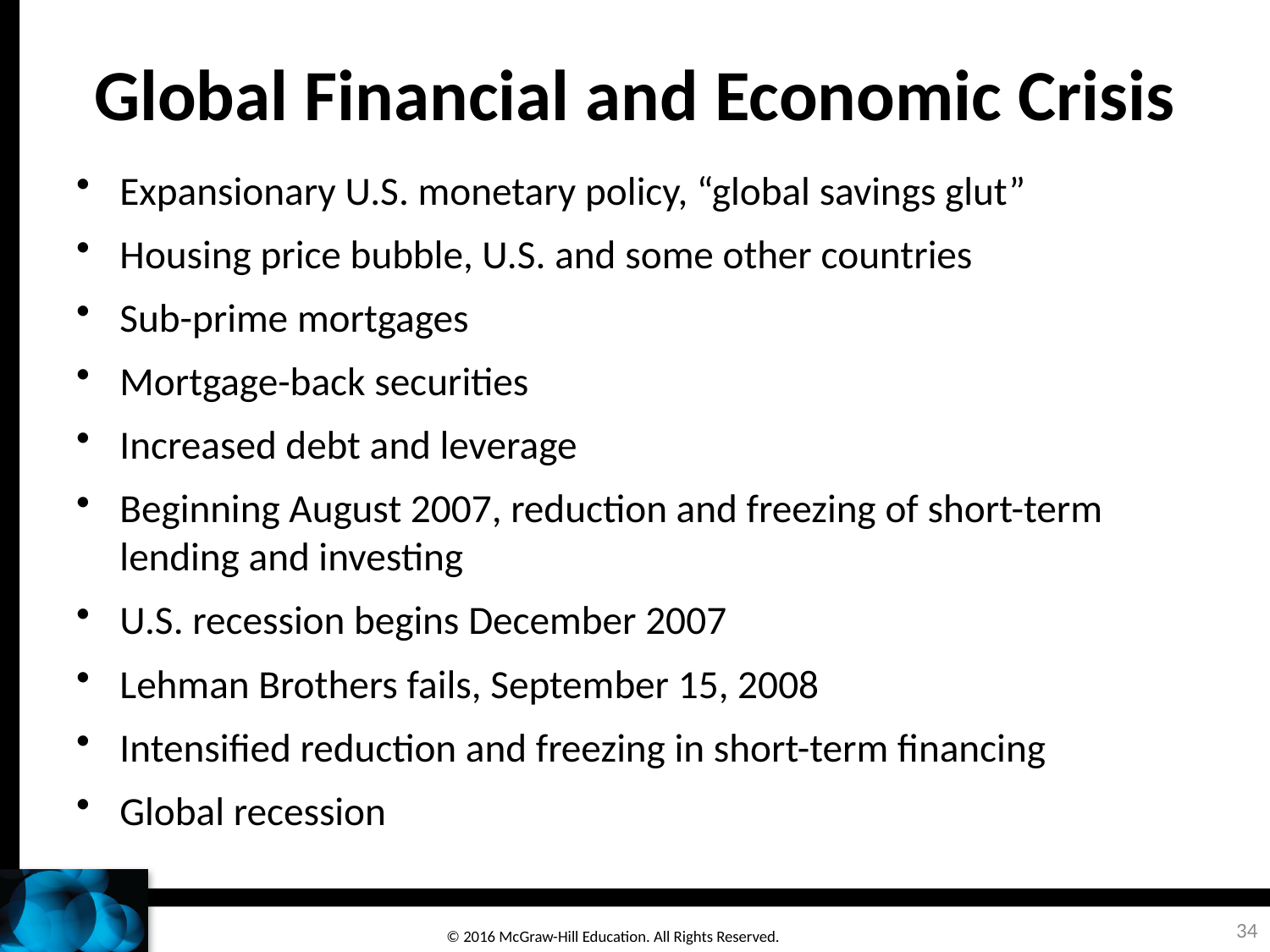

# Global Financial and Economic Crisis
Expansionary U.S. monetary policy, “global savings glut”
Housing price bubble, U.S. and some other countries
Sub-prime mortgages
Mortgage-back securities
Increased debt and leverage
Beginning August 2007, reduction and freezing of short-term lending and investing
U.S. recession begins December 2007
Lehman Brothers fails, September 15, 2008
Intensified reduction and freezing in short-term financing
Global recession

34
© 2016 McGraw-Hill Education. All Rights Reserved.